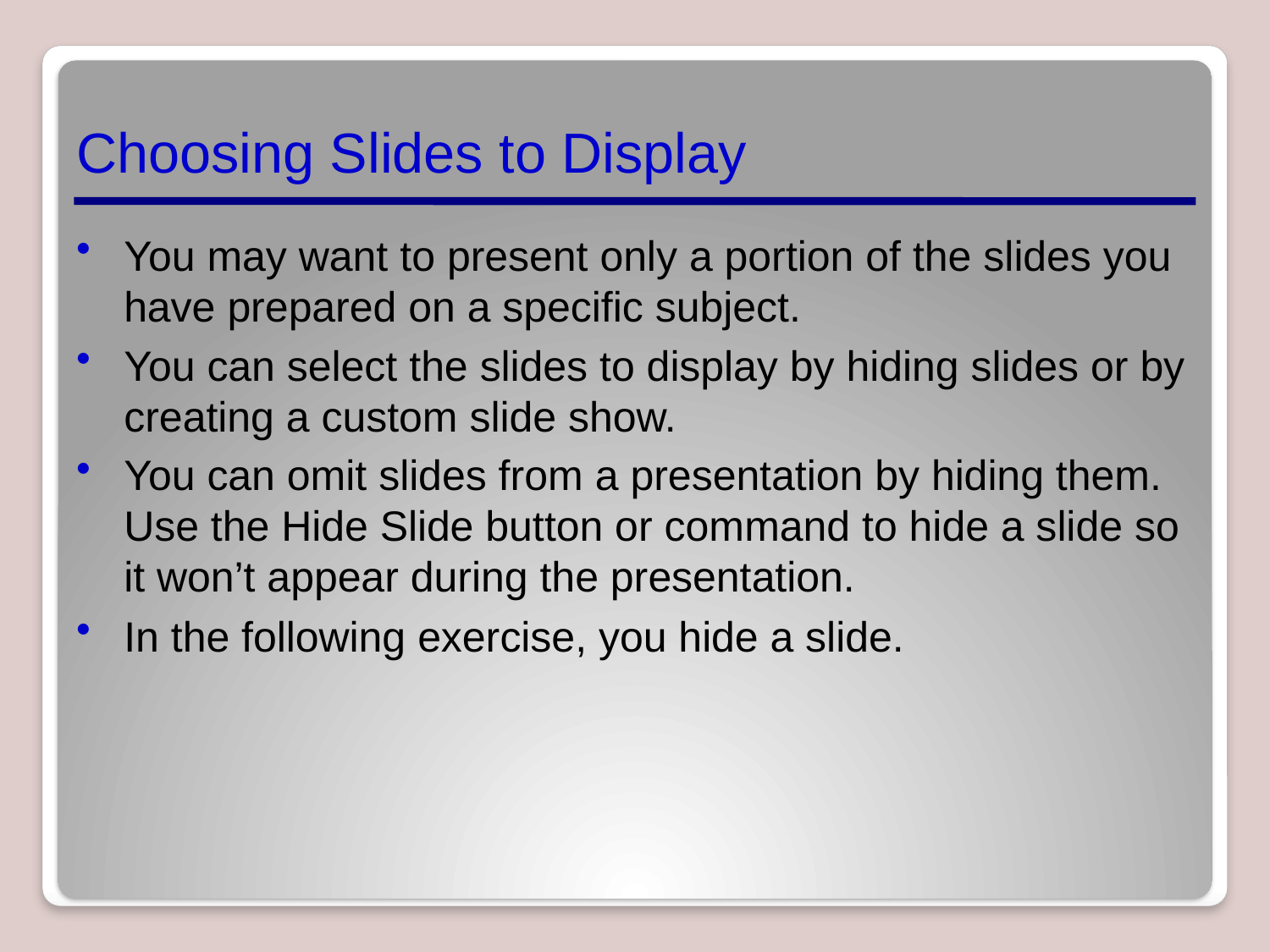

# Choosing Slides to Display
You may want to present only a portion of the slides you have prepared on a specific subject.
You can select the slides to display by hiding slides or by creating a custom slide show.
You can omit slides from a presentation by hiding them. Use the Hide Slide button or command to hide a slide so it won’t appear during the presentation.
In the following exercise, you hide a slide.